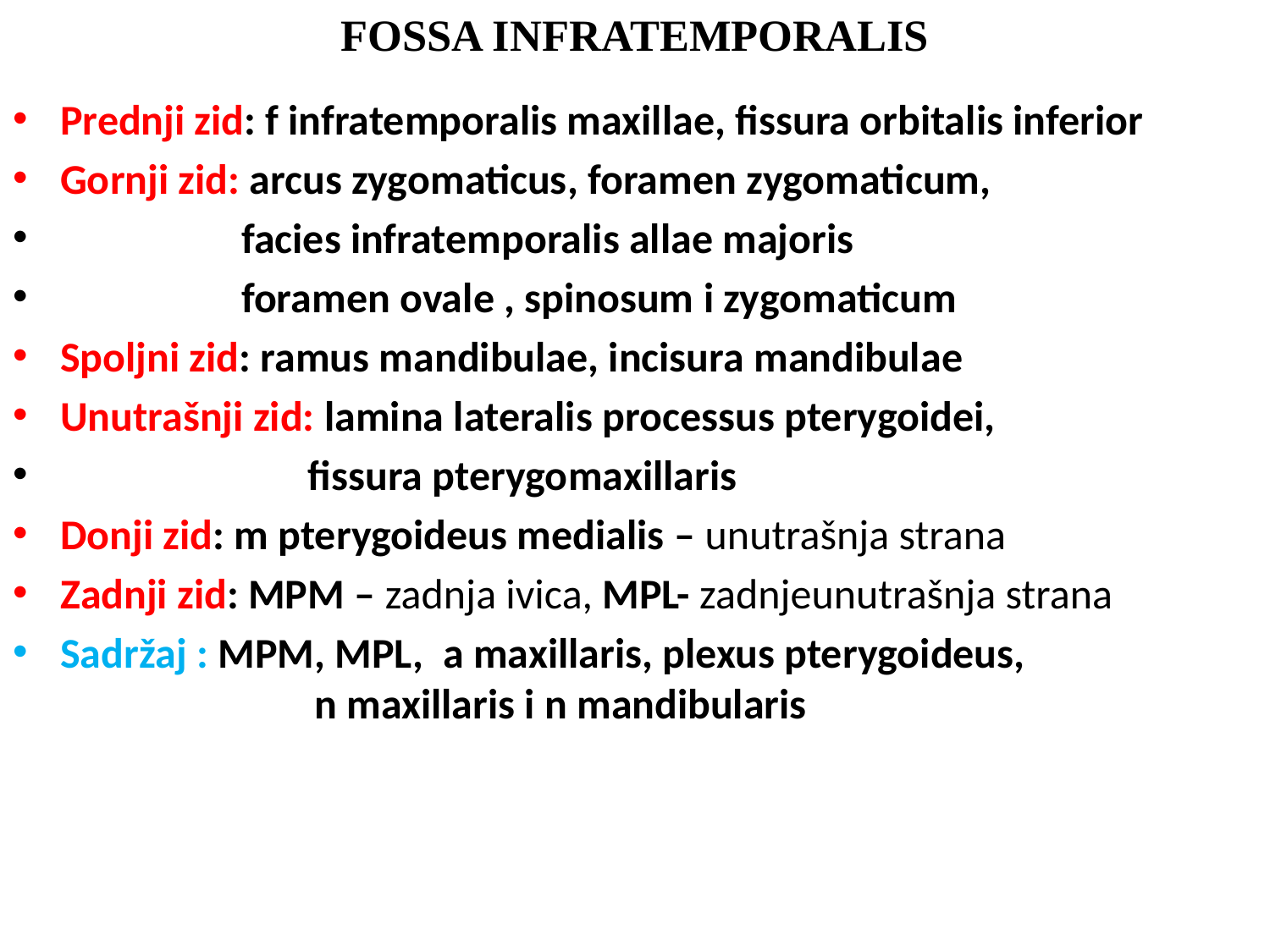

# FOSSA INFRATEMPORALIS
Prednji zid: f infratemporalis maxillae, fissura orbitalis inferior
Gornji zid: arcus zygomaticus, foramen zygomaticum,
                   facies infratemporalis allae majoris
                   foramen ovale , spinosum i zygomaticum
Spoljni zid: ramus mandibulae, incisura mandibulae
Unutrašnji zid: lamina lateralis processus pterygoidei,
                          fissura pterygomaxillaris
Donji zid: m pterygoideus medialis – unutrašnja strana
Zadnji zid: MPM – zadnja ivica, MPL- zadnjeunutrašnja strana
Sadržaj : MPM, MPL,  a maxillaris, plexus pterygoideus,         			n maxillaris i n mandibularis